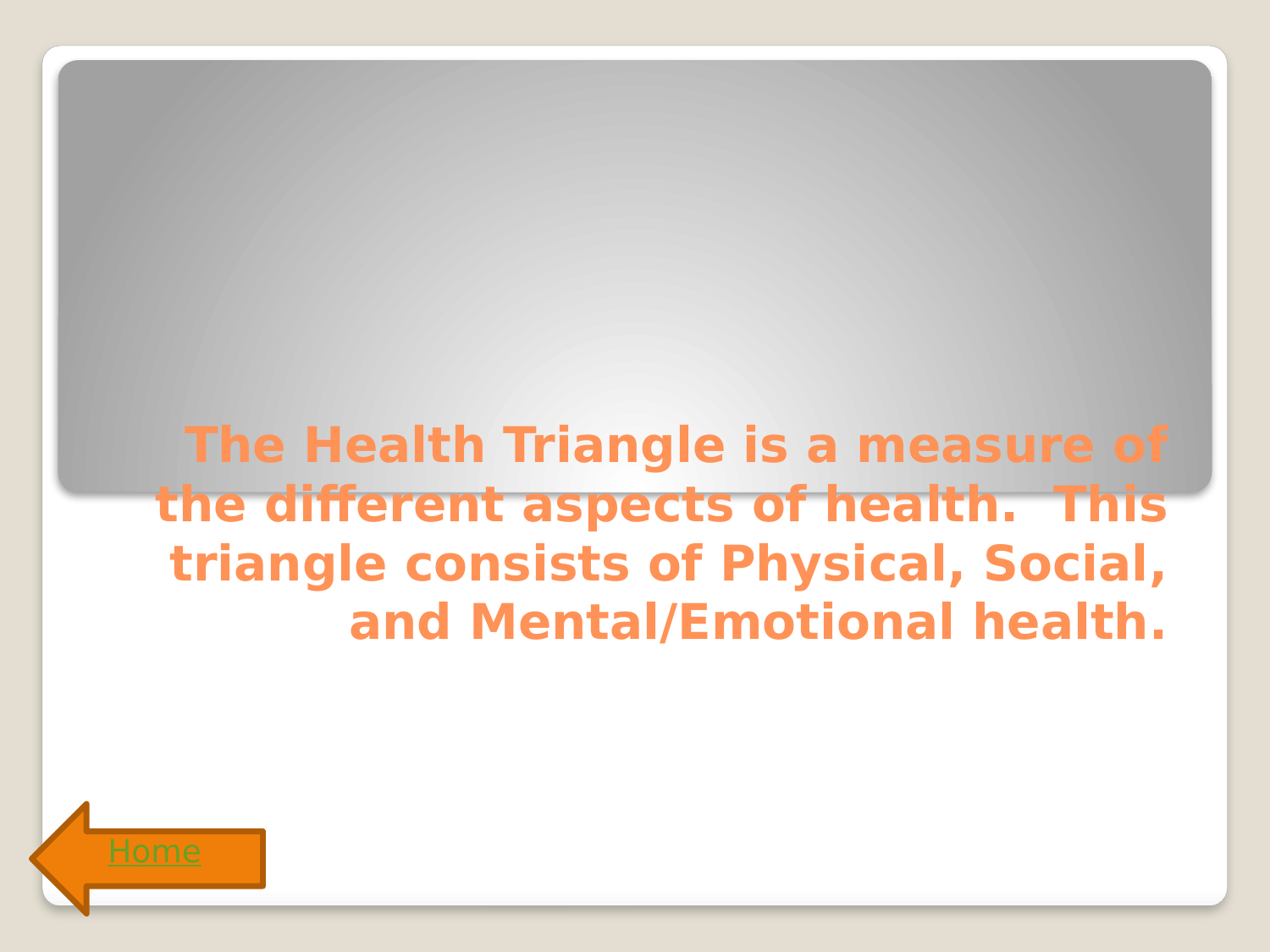

# The Health Triangle is a measure of the different aspects of health.  This triangle consists of Physical, Social, and Mental/Emotional health.

Home